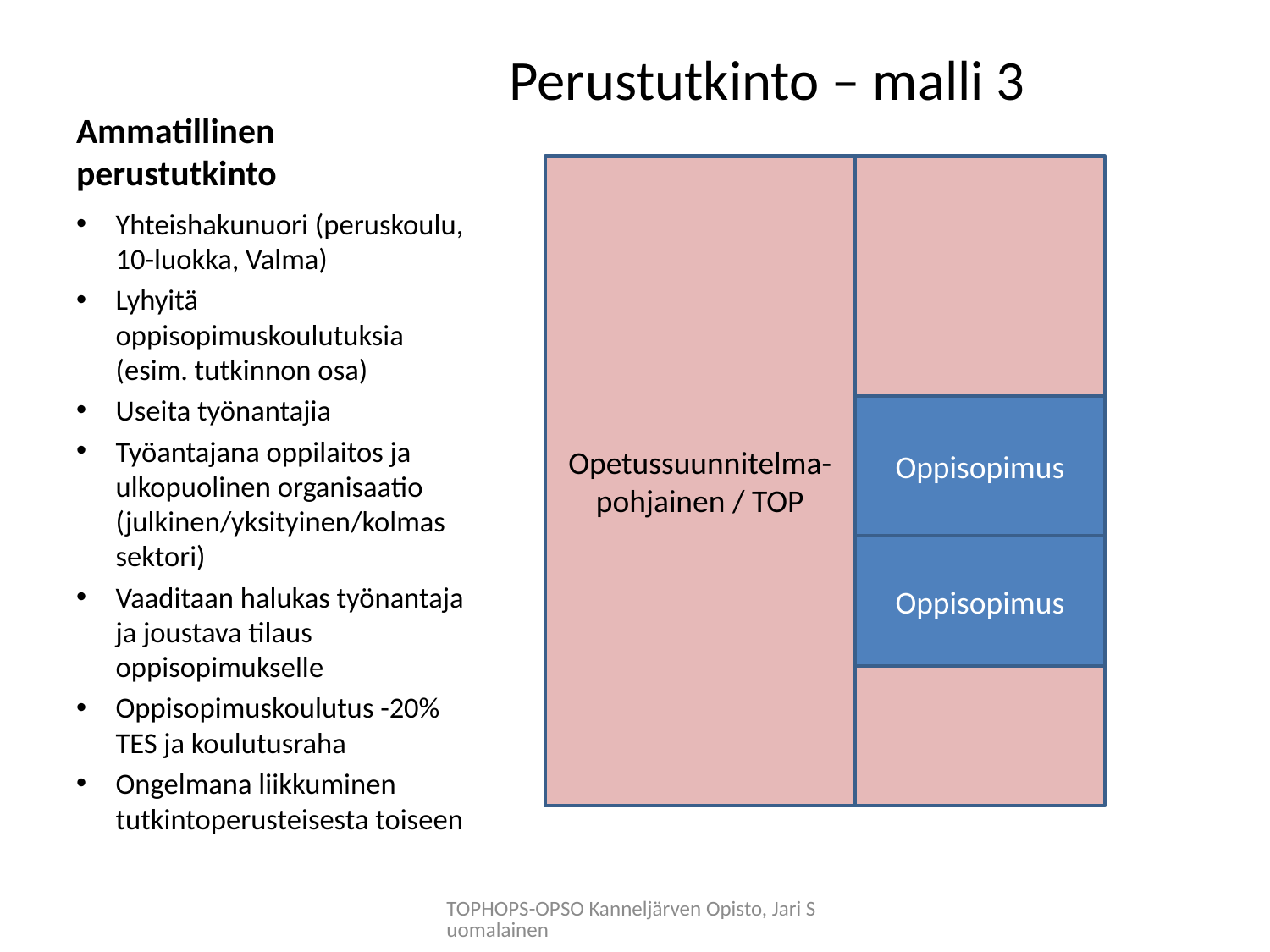

# Ammatillinen perustutkinto
Perustutkinto – malli 3
Opetussuunnitelma-pohjainen / TOP

Yhteishakunuori (peruskoulu, 10-luokka, Valma)
Lyhyitä oppisopimuskoulutuksia (esim. tutkinnon osa)
Useita työnantajia
Työantajana oppilaitos ja ulkopuolinen organisaatio (julkinen/yksityinen/kolmas sektori)
Vaaditaan halukas työnantaja ja joustava tilaus oppisopimukselle
Oppisopimuskoulutus -20% TES ja koulutusraha
Ongelmana liikkuminen tutkintoperusteisesta toiseen

Oppisopimus
Oppisopimus

TOPHOPS-OPSO Kanneljärven Opisto, Jari Suomalainen